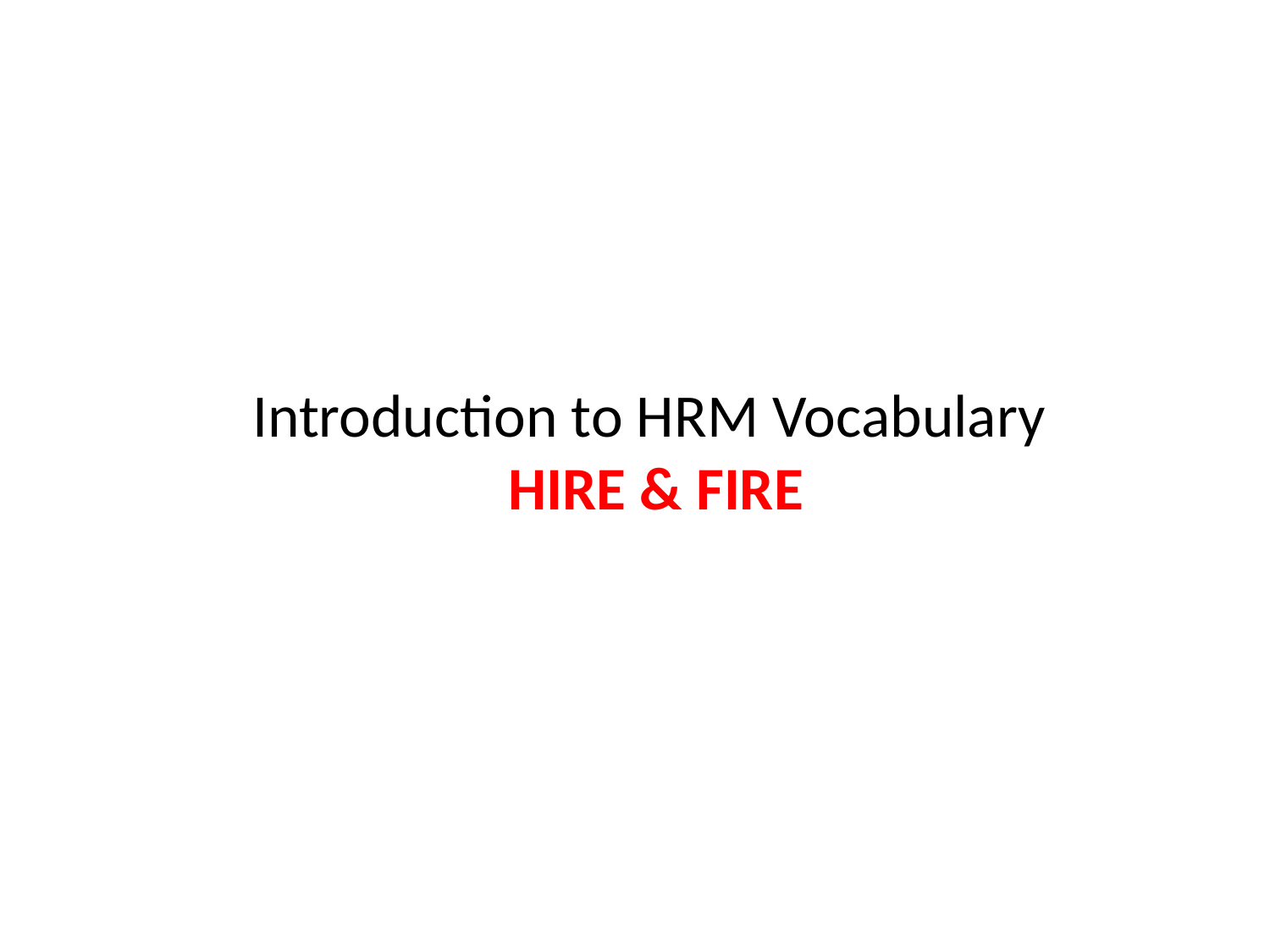

# Introduction to HRM Vocabulary HIRE & FIRE